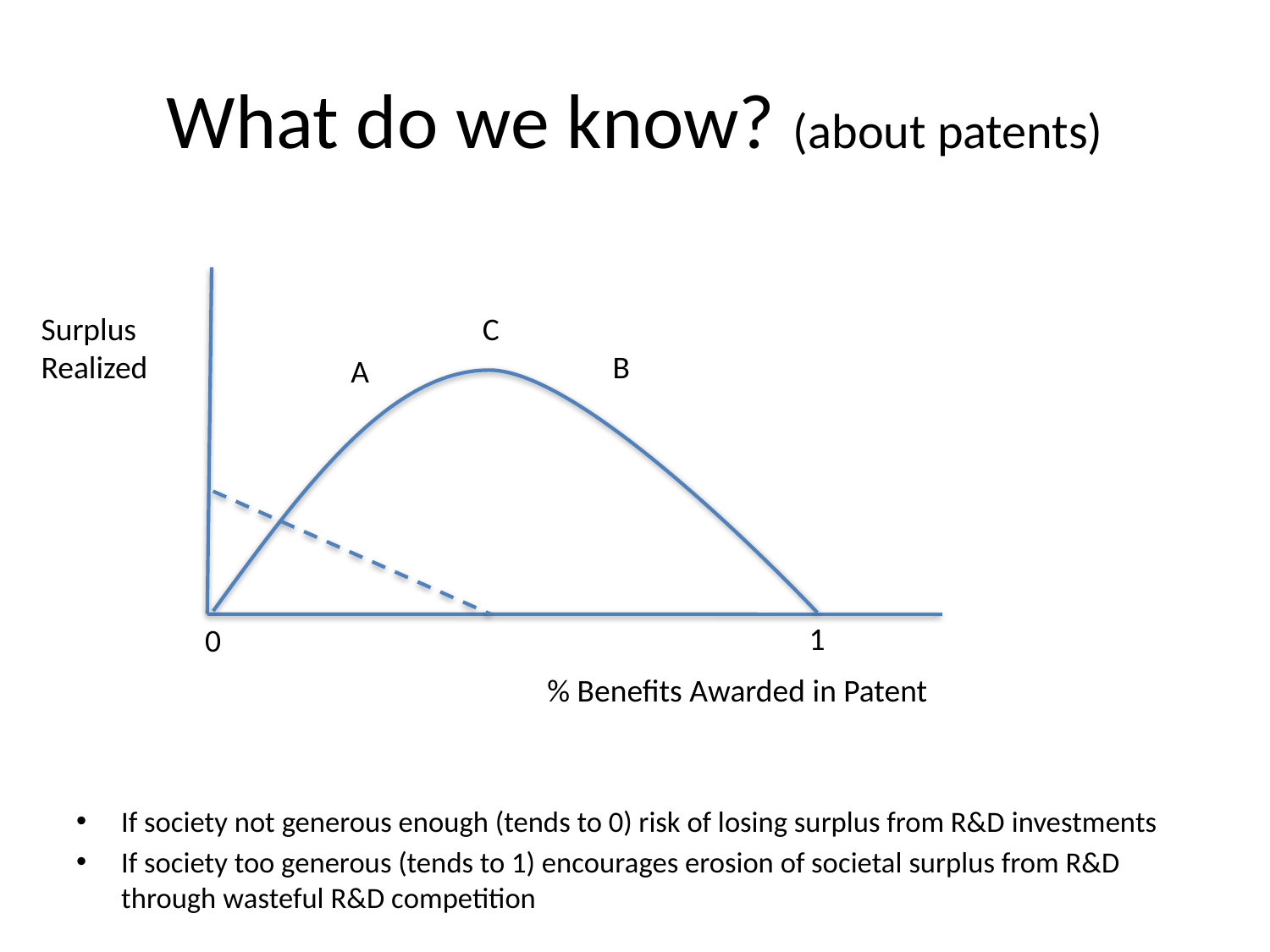

# What do we know? (about patents)

If society not generous enough (tends to 0) risk of losing surplus from R&D investments
If society too generous (tends to 1) encourages erosion of societal surplus from R&D through wasteful R&D competition
Surplus
Realized
C
B
A

1
0
% Benefits Awarded in Patent